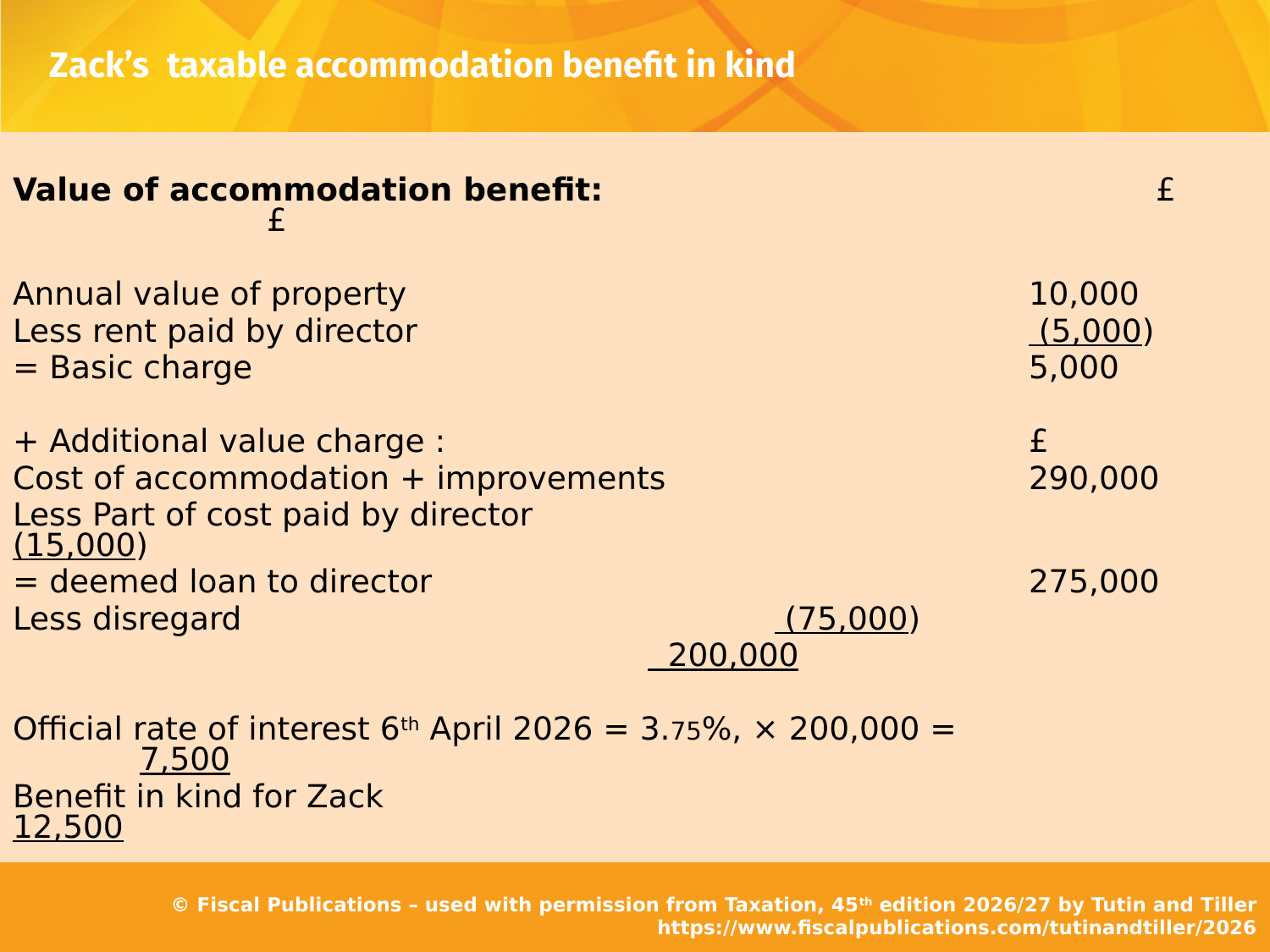

# Zack’s  taxable accommodation benefit in kind

Value of accommodation benefit:	 			  	£		£

Annual value of property		  			10,000
Less rent paid by director		  			 (5,000)
= Basic charge				 			5,000

+ Additional value charge :					£
Cost of accommodation + improvements			290,000
Less Part of cost paid by director					(15,000)
= deemed loan to director					275,000
Less disregard				 	 (75,000)
					  200,000

Official rate of interest 6th April 2026 = 3.75%, × 200,000 =			7,500
Benefit in kind for Zack							12,500